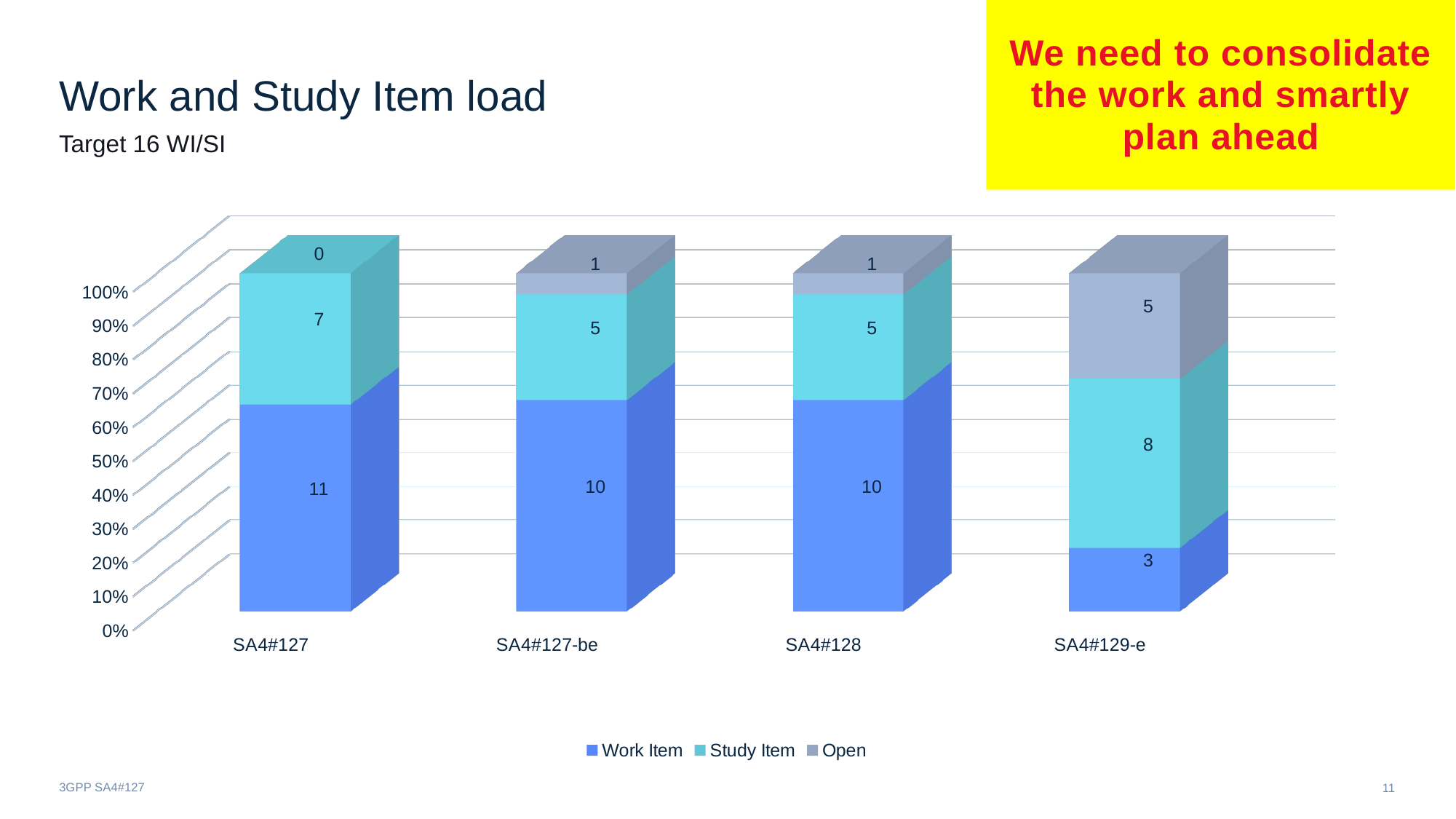

We need to consolidate the work and smartly plan ahead
# Work and Study Item load
Target 16 WI/SI

[unsupported chart]

3GPP SA4#127